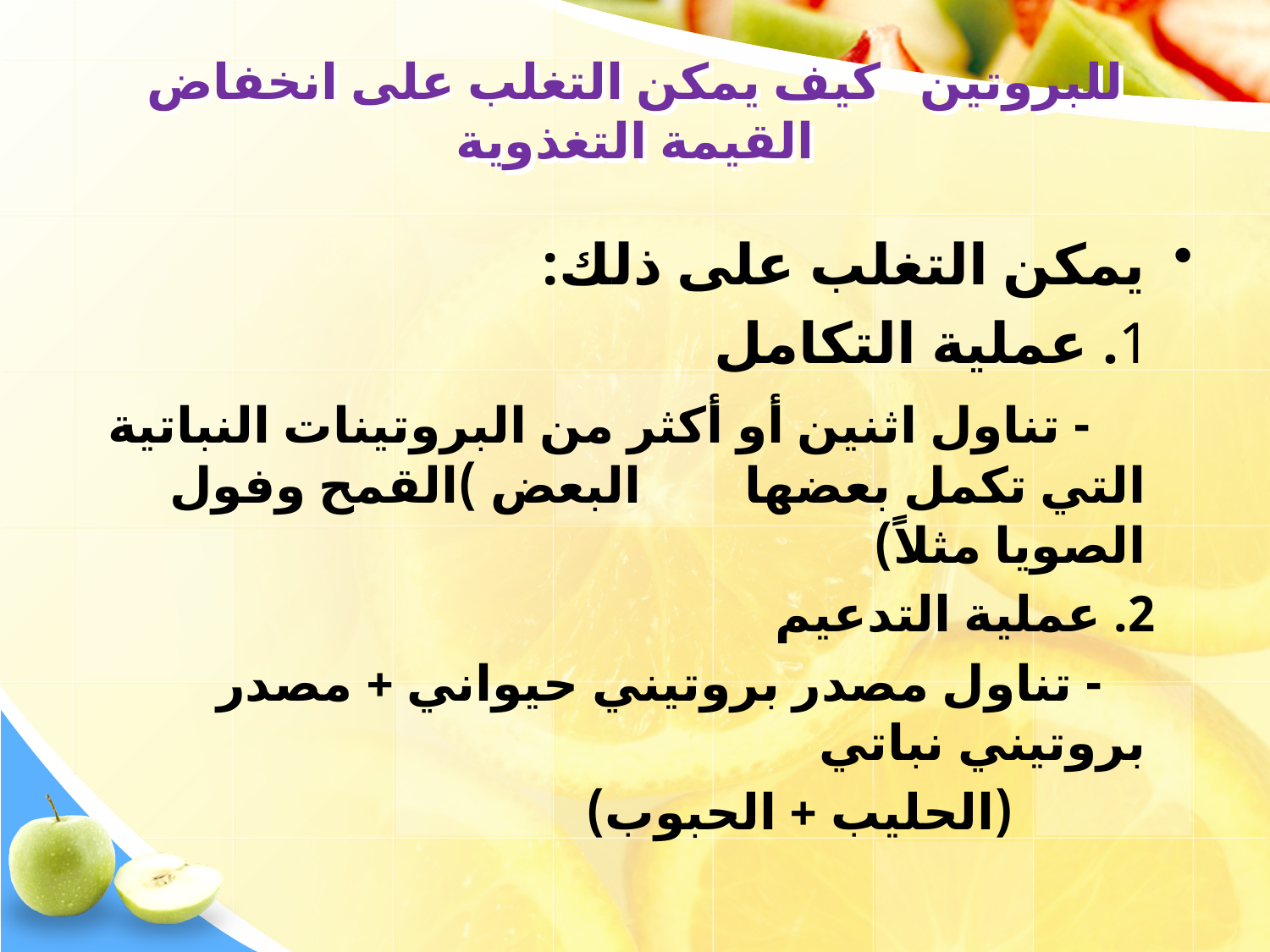

# للبروتين   كيف يمكن التغلب على انخفاض القيمة التغذوية
يمكن التغلب على ذلك:
   1. عملية التكامل
       - تناول اثنين أو أكثر من البروتينات النباتية التي تكمل بعضها        البعض )القمح وفول الصويا مثلاً)
   2. عملية التدعيم
       - تناول مصدر بروتيني حيواني + مصدر بروتيني نباتي
              (الحليب + الحبوب)